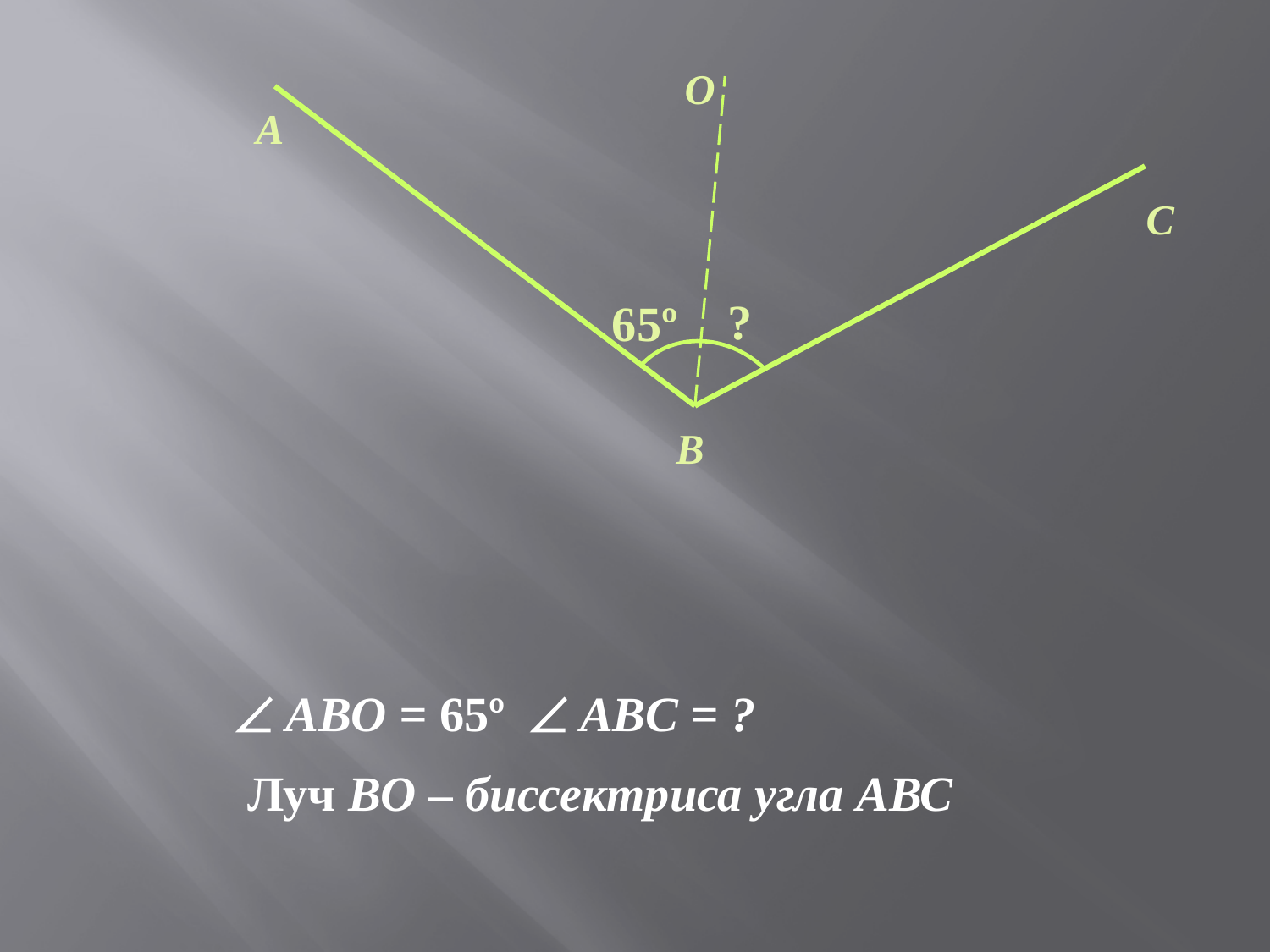

O

A

C
?
65º

B
∠ ABО = 65º  ∠ ABС = ?
Луч BO – биссектриса угла АВС